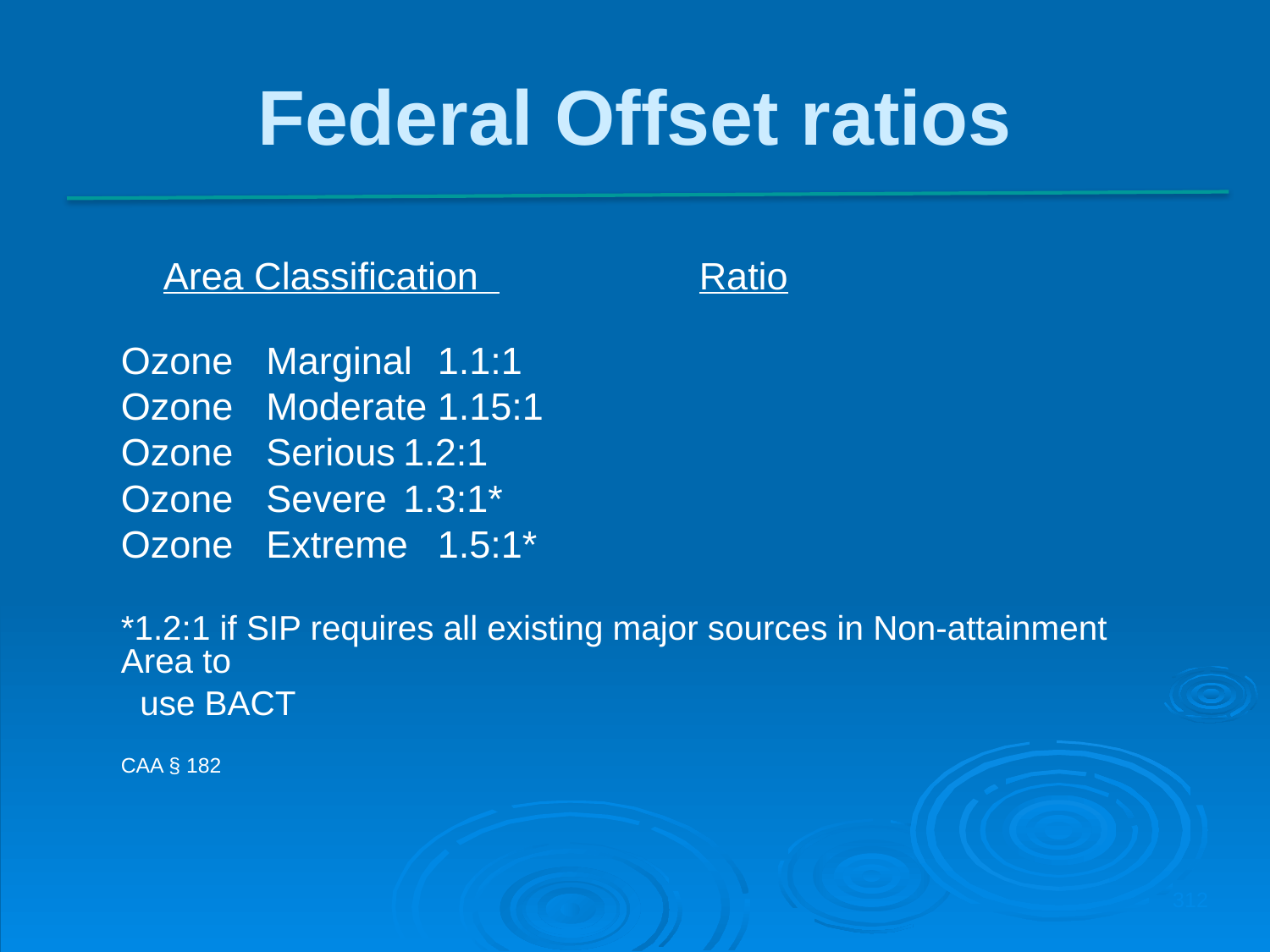

Federal Offset ratios
 		Area Classification  	  	               Ratio

Ozone	Marginal				1.1:1
Ozone	Moderate				1.15:1
Ozone	Serious					1.2:1
Ozone	Severe					1.3:1*
Ozone	Extreme				1.5:1*

*1.2:1 if SIP requires all existing major sources in Non-attainment Area to
  use BACT

CAA § 182

312